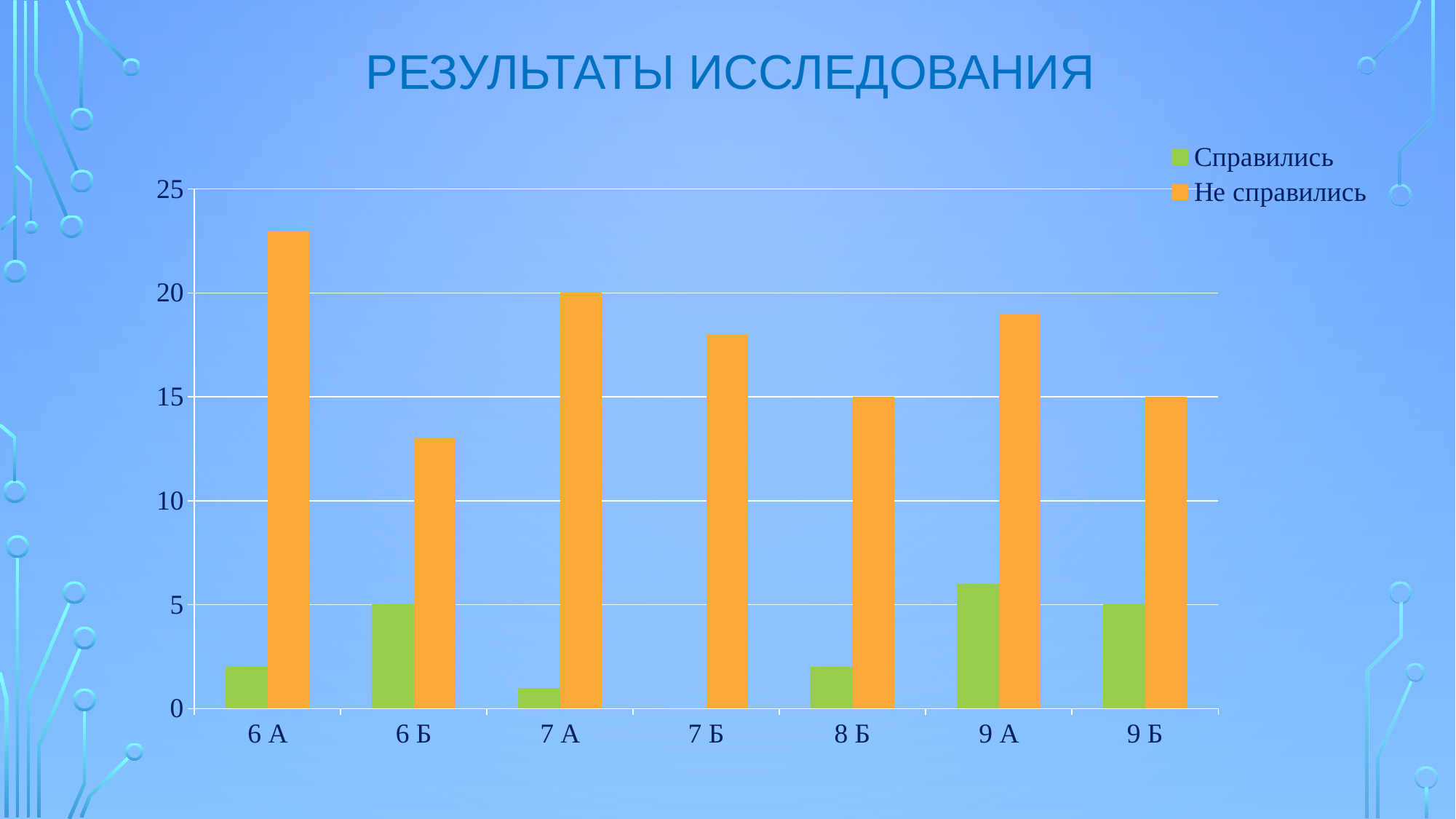

# Результаты исследования

### Chart

| Category | Справились | Не справились |
|---|---|---|
| 6 А | 2.0 | 23.0 |
| 6 Б | 5.0 | 13.0 |
| 7 А | 1.0 | 20.0 |
| 7 Б | 0.0 | 18.0 |
| 8 Б | 2.0 | 15.0 |
| 9 А | 6.0 | 19.0 |
| 9 Б | 5.0 | 15.0 |